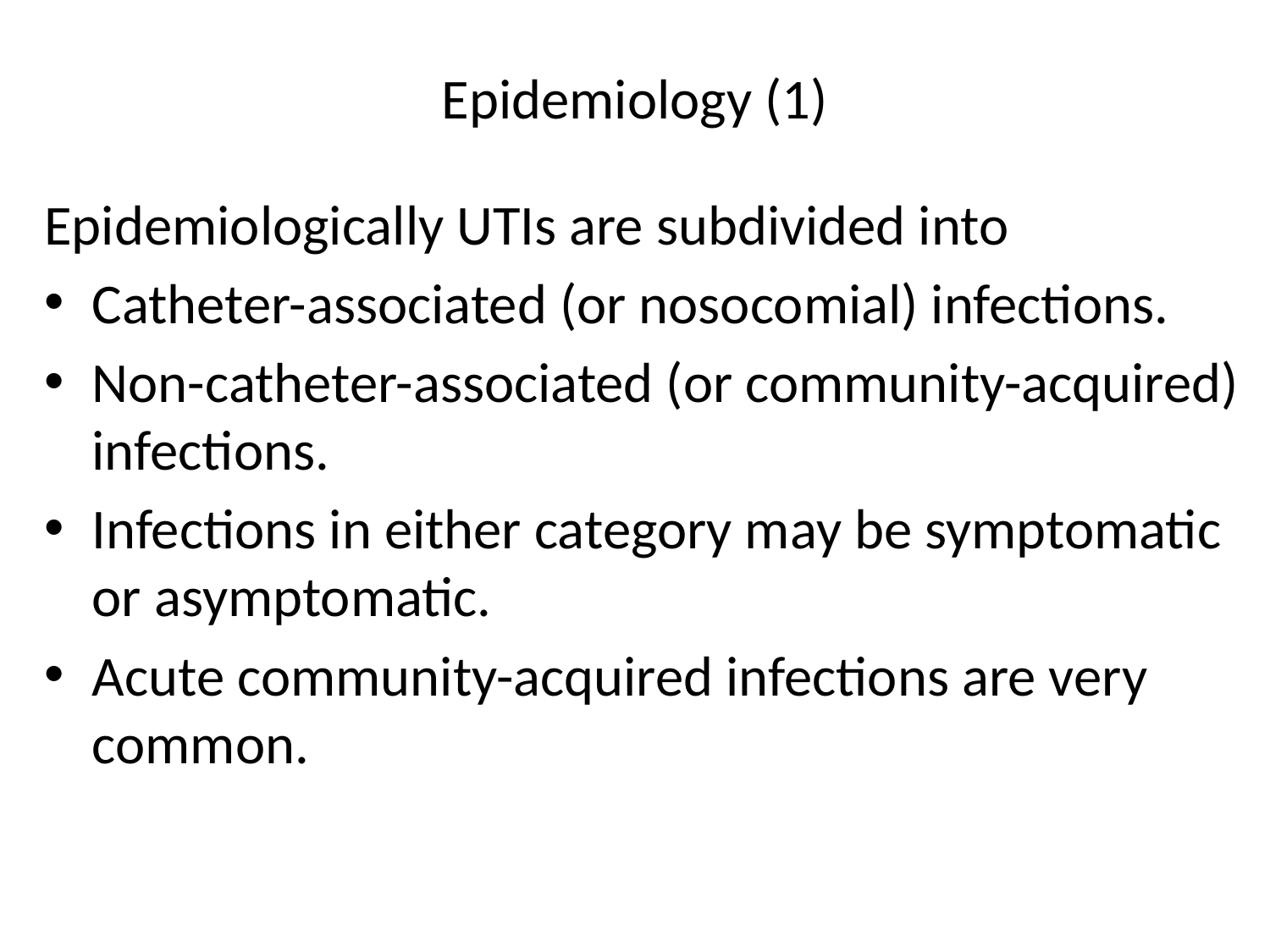

# Epidemiology (1)
Epidemiologically UTIs are subdivided into
Catheter-associated (or nosocomial) infections.
Non-catheter-associated (or community-acquired) infections.
Infections in either category may be symptomatic or asymptomatic.
Acute community-acquired infections are very common.